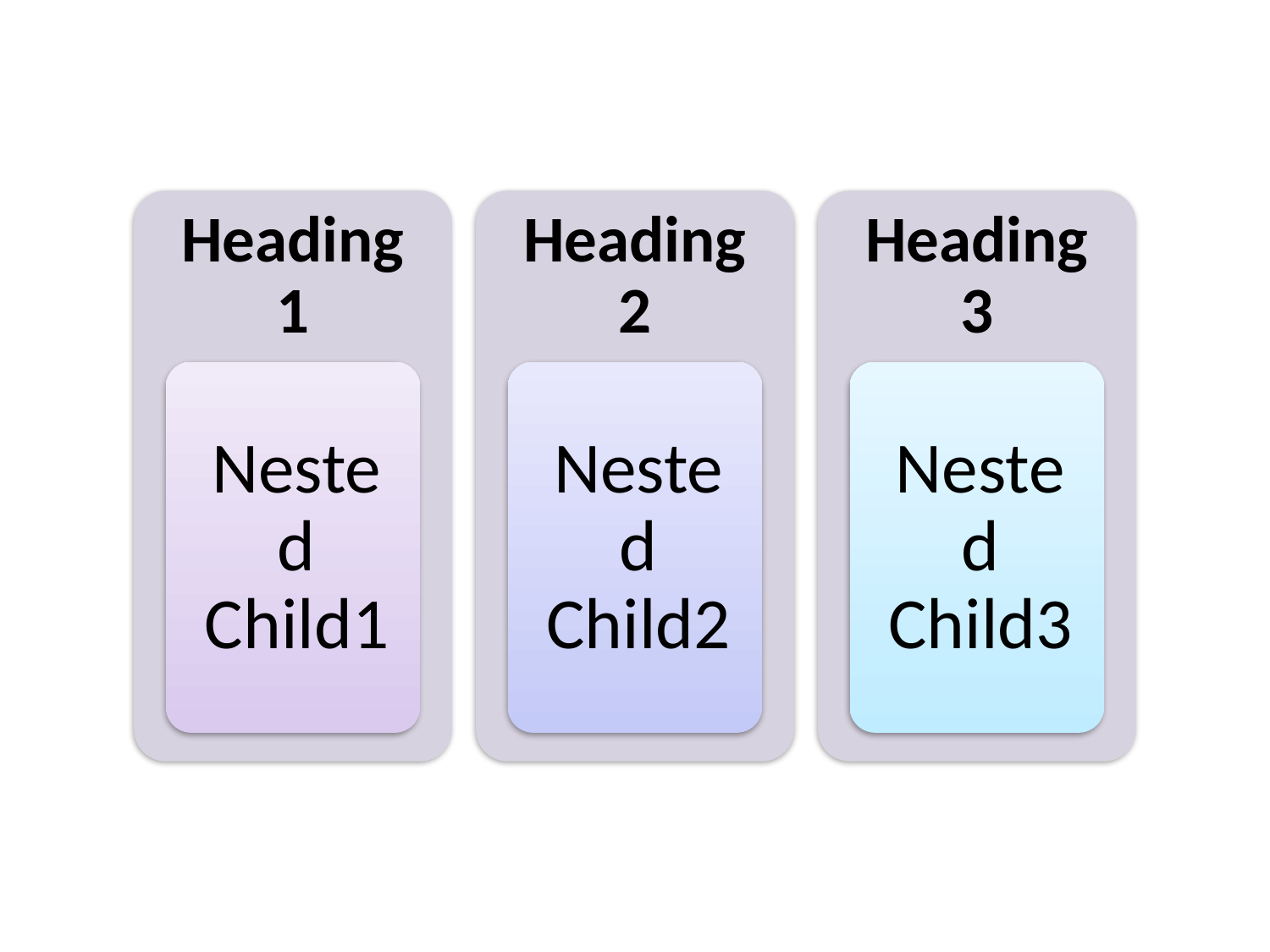

Heading 1
Nested Child1
Heading 2
Nested Child2
Heading 3
Nested Child3